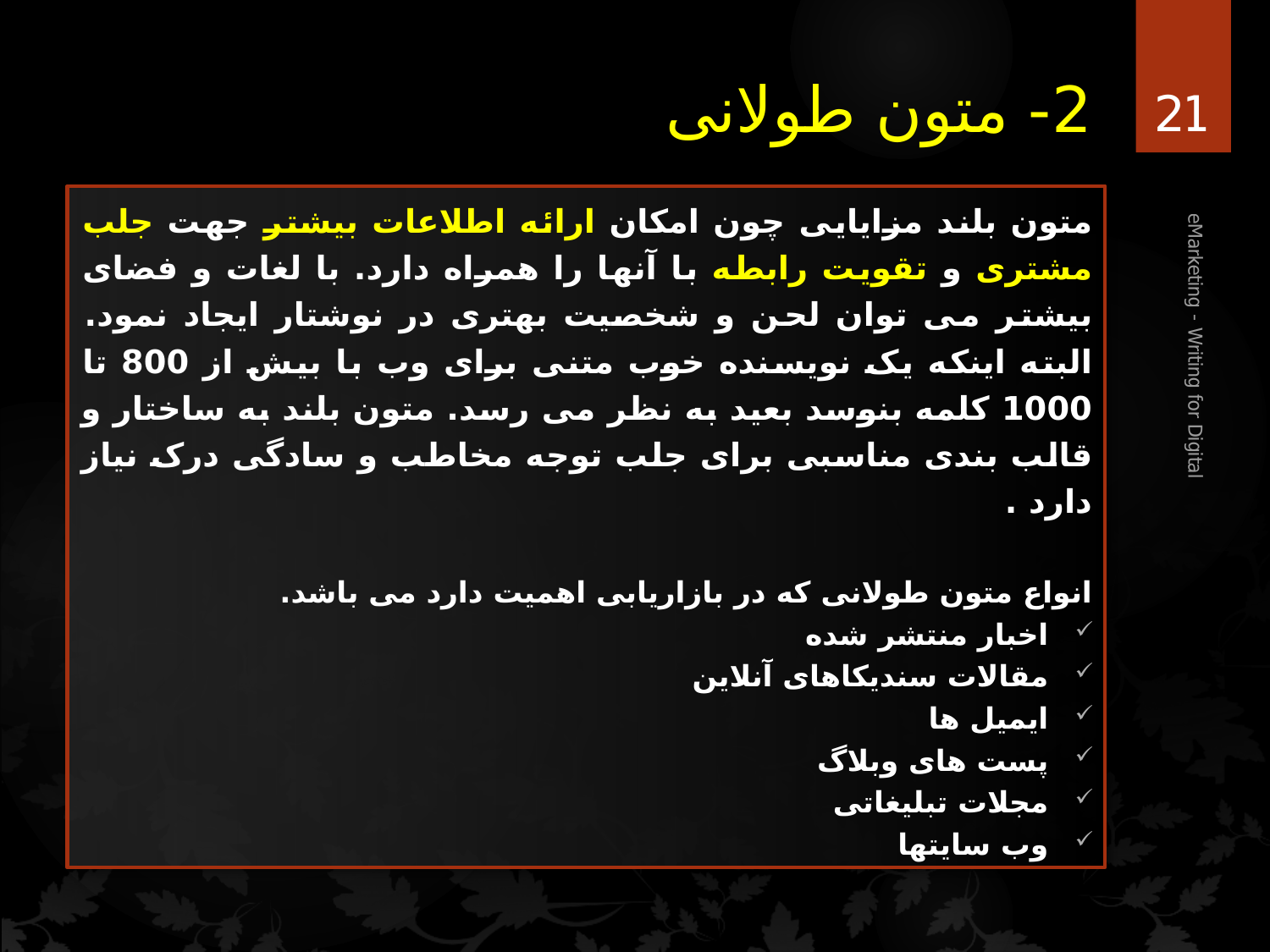

21
# 2- متون طولانی
متون بلند مزایایی چون امکان ارائه اطلاعات بیشتر جهت جلب مشتری و تقویت رابطه با آنها را همراه دارد. با لغات و فضای بیشتر می توان لحن و شخصیت بهتری در نوشتار ایجاد نمود. البته اینکه یک نویسنده خوب متنی برای وب با بیش از 800 تا 1000 کلمه بنوسد بعید به نظر می رسد. متون بلند به ساختار و قالب بندی مناسبی برای جلب توجه مخاطب و سادگی درک نیاز دارد .

انواع متون طولانی که در بازاریابی اهمیت دارد می باشد.
اخبار منتشر شده
مقالات سندیکاهای آنلاین
ایمیل ها
پست های وبلاگ
مجلات تبلیغاتی
وب سایتها
eMarketing - Writing for Digital